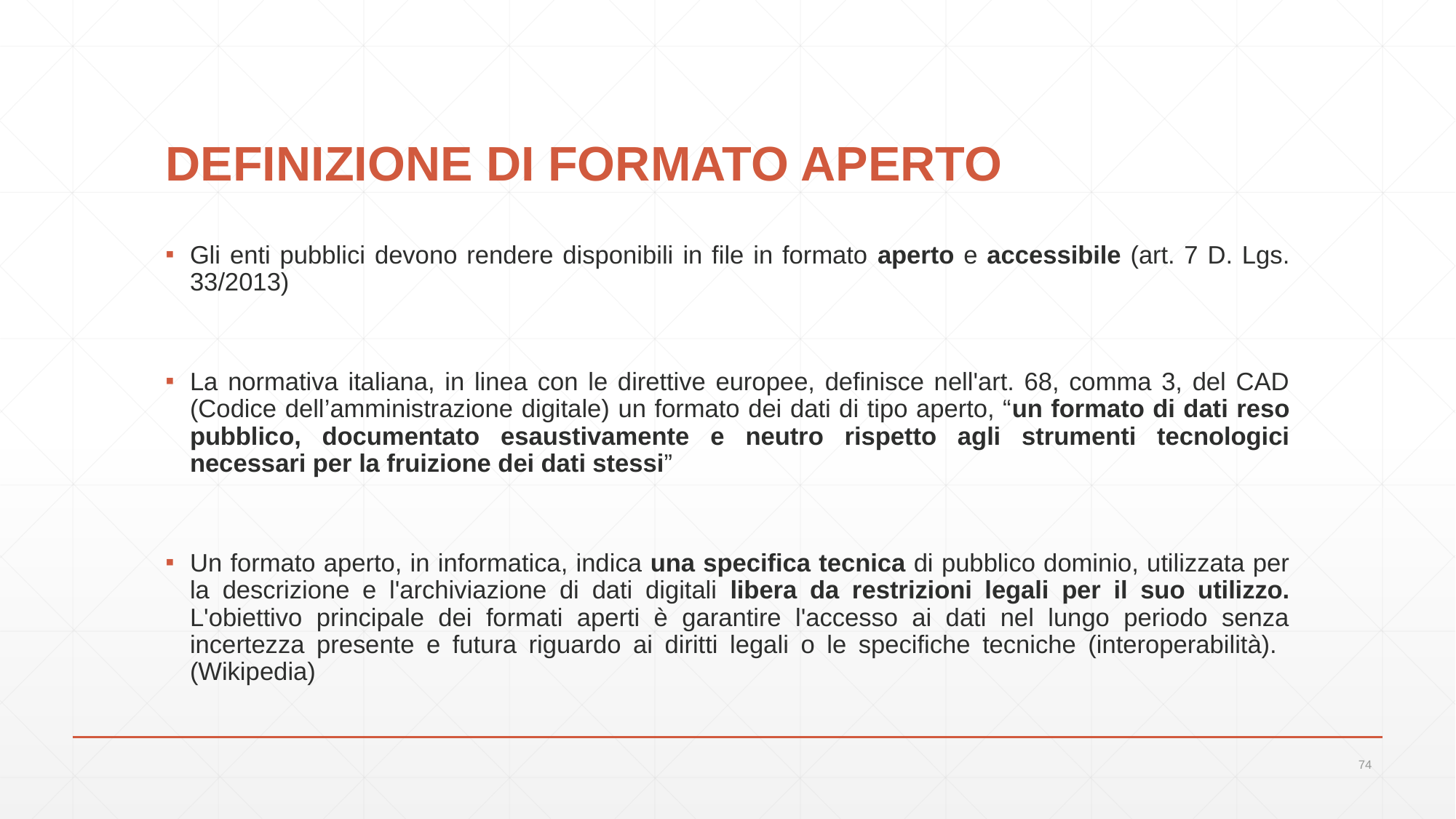

# DEFINIZIONE DI FORMATO APERTO
Gli enti pubblici devono rendere disponibili in file in formato aperto e accessibile (art. 7 D. Lgs. 33/2013)

La normativa italiana, in linea con le direttive europee, definisce nell'art. 68, comma 3, del CAD (Codice dell’amministrazione digitale) un formato dei dati di tipo aperto, “un formato di dati reso pubblico, documentato esaustivamente e neutro rispetto agli strumenti tecnologici necessari per la fruizione dei dati stessi”

Un formato aperto, in informatica, indica una specifica tecnica di pubblico dominio, utilizzata per la descrizione e l'archiviazione di dati digitali libera da restrizioni legali per il suo utilizzo. L'obiettivo principale dei formati aperti è garantire l'accesso ai dati nel lungo periodo senza incertezza presente e futura riguardo ai diritti legali o le specifiche tecniche (interoperabilità).  (Wikipedia)

74